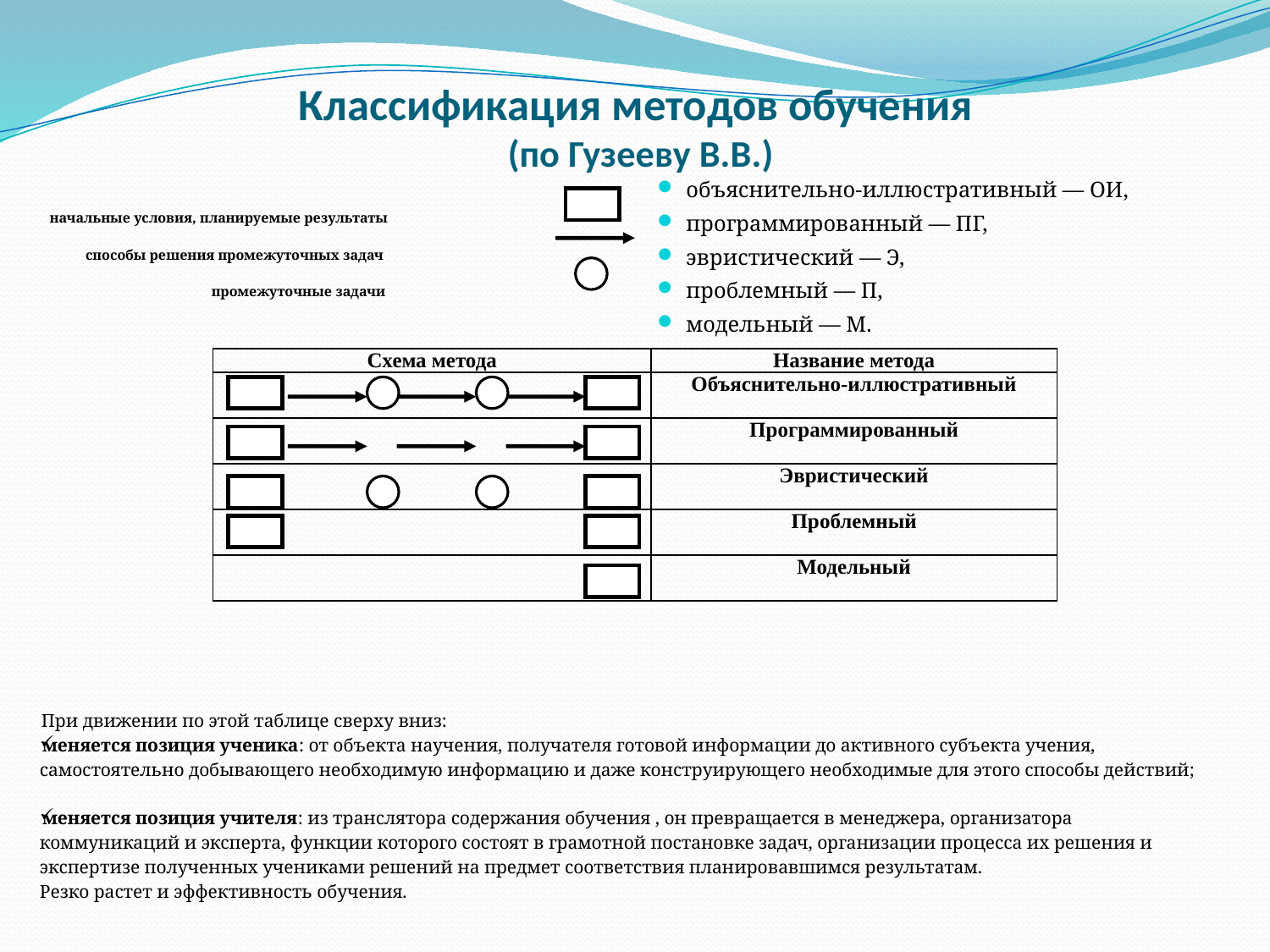

# Классификация методов обучения (по Гузееву В.В.)
объяснительно-иллюстративный — ОИ,
программированный — ПГ,
эвристический — Э,
проблемный — П,
модельный — М.

начальные условия, планируемые результаты

          способы решения промежуточных задач

                                             промежуточные задачи

| Схема метода | Название метода |
| --- | --- |
|  | Объяснительно-иллюстративный |
|  | Программированный |
|  | Эвристический |
|  | Проблемный |
|  | Модельный |

 При движении по этой таблице сверху вниз:
меняется позиция ученика: от объекта научения, получателя готовой информации до активного субъекта учения, самостоятельно добывающего необходимую информацию и даже конструирующего необходимые для этого способы действий;

меняется позиция учителя: из транслятора содержания обучения , он превращается в менеджера, организатора коммуникаций и эксперта, функции которого состоят в грамотной постановке задач, организации процесса их решения и экспертизе полученных учениками решений на предмет соответствия планировавшимся результатам.
Резко растет и эффективность обучения.